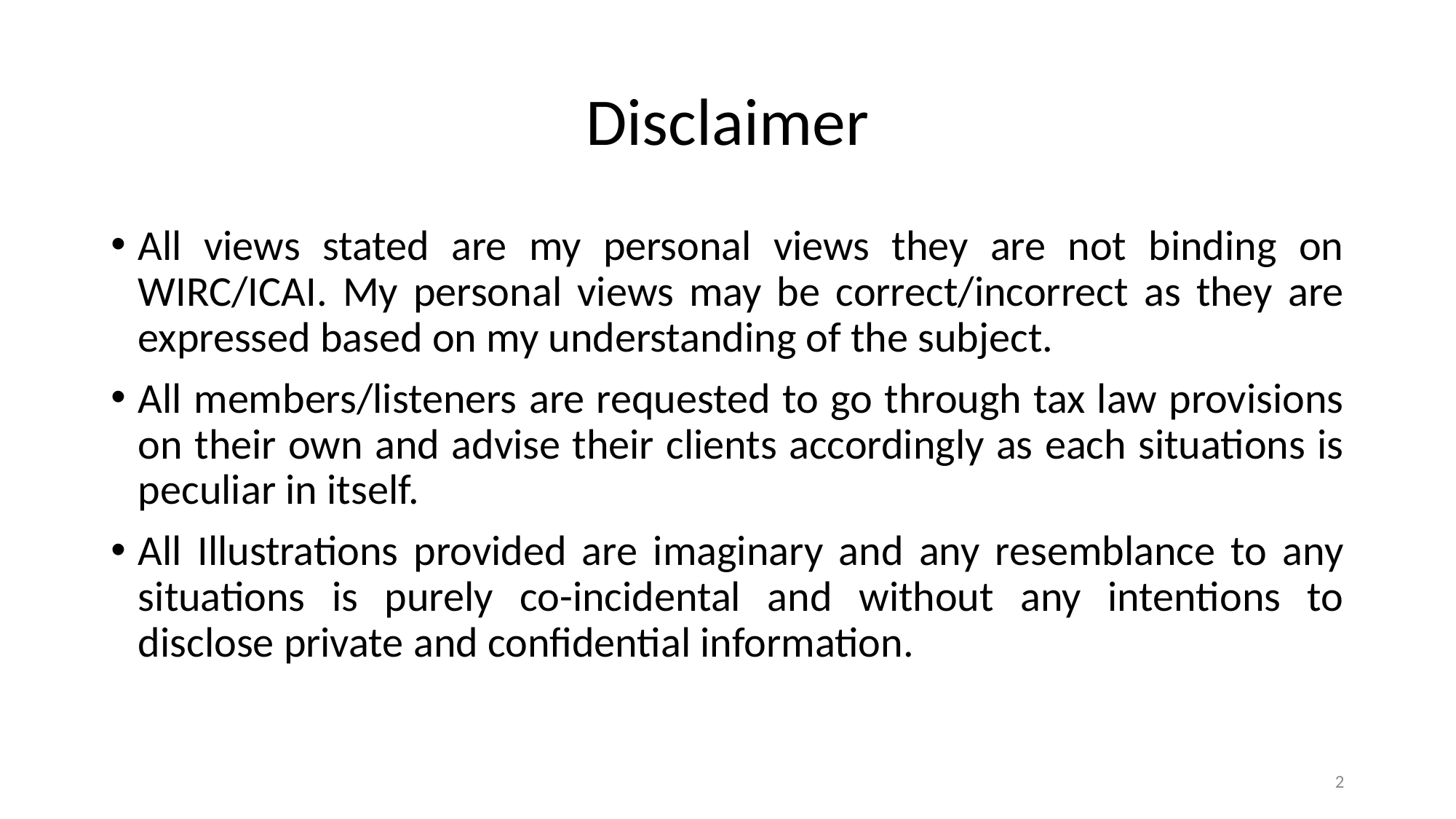

# Disclaimer
All views stated are my personal views they are not binding on WIRC/ICAI. My personal views may be correct/incorrect as they are expressed based on my understanding of the subject.
All members/listeners are requested to go through tax law provisions on their own and advise their clients accordingly as each situations is peculiar in itself.
All Illustrations provided are imaginary and any resemblance to any situations is purely co-incidental and without any intentions to disclose private and confidential information.

2